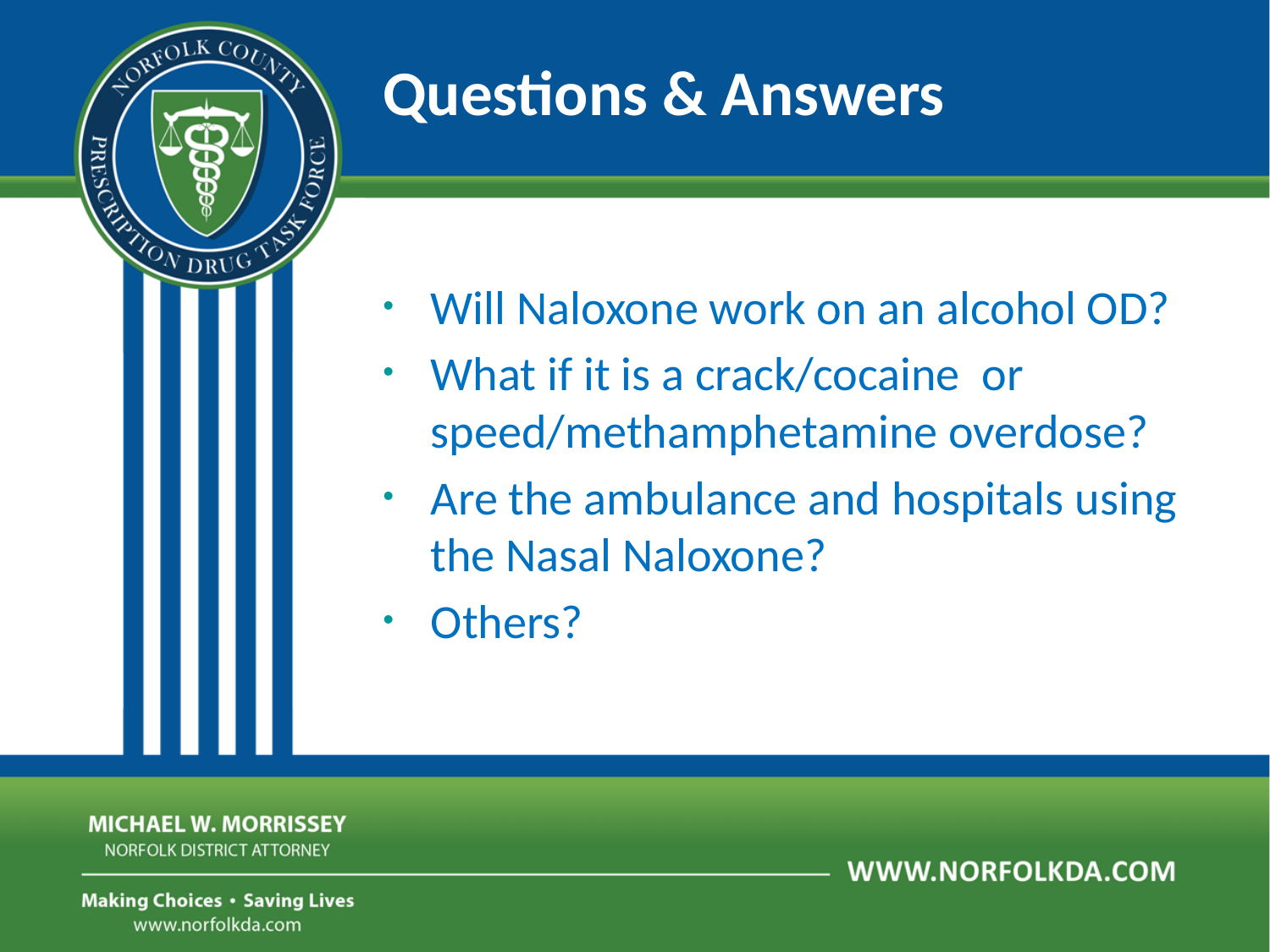

Questions & Answers
Will Naloxone work on an alcohol OD?
What if it is a crack/cocaine  or speed/methamphetamine overdose?
Are the ambulance and hospitals using the Nasal Naloxone?
Others?